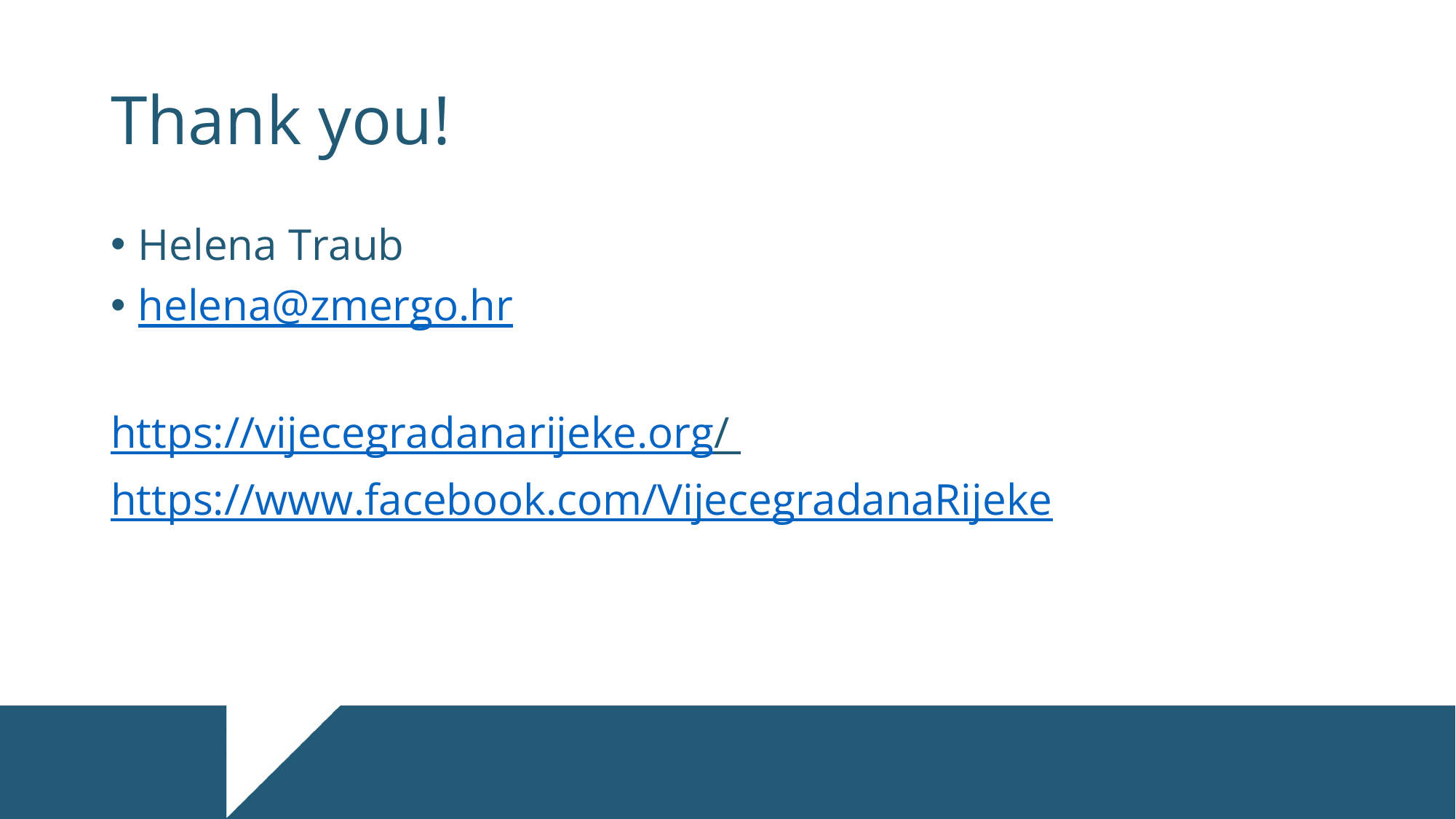

Thank you!
Helena Traub
helena@zmergo.hr

https://vijecegradanarijeke.org/
https://www.facebook.com/VijecegradanaRijeke